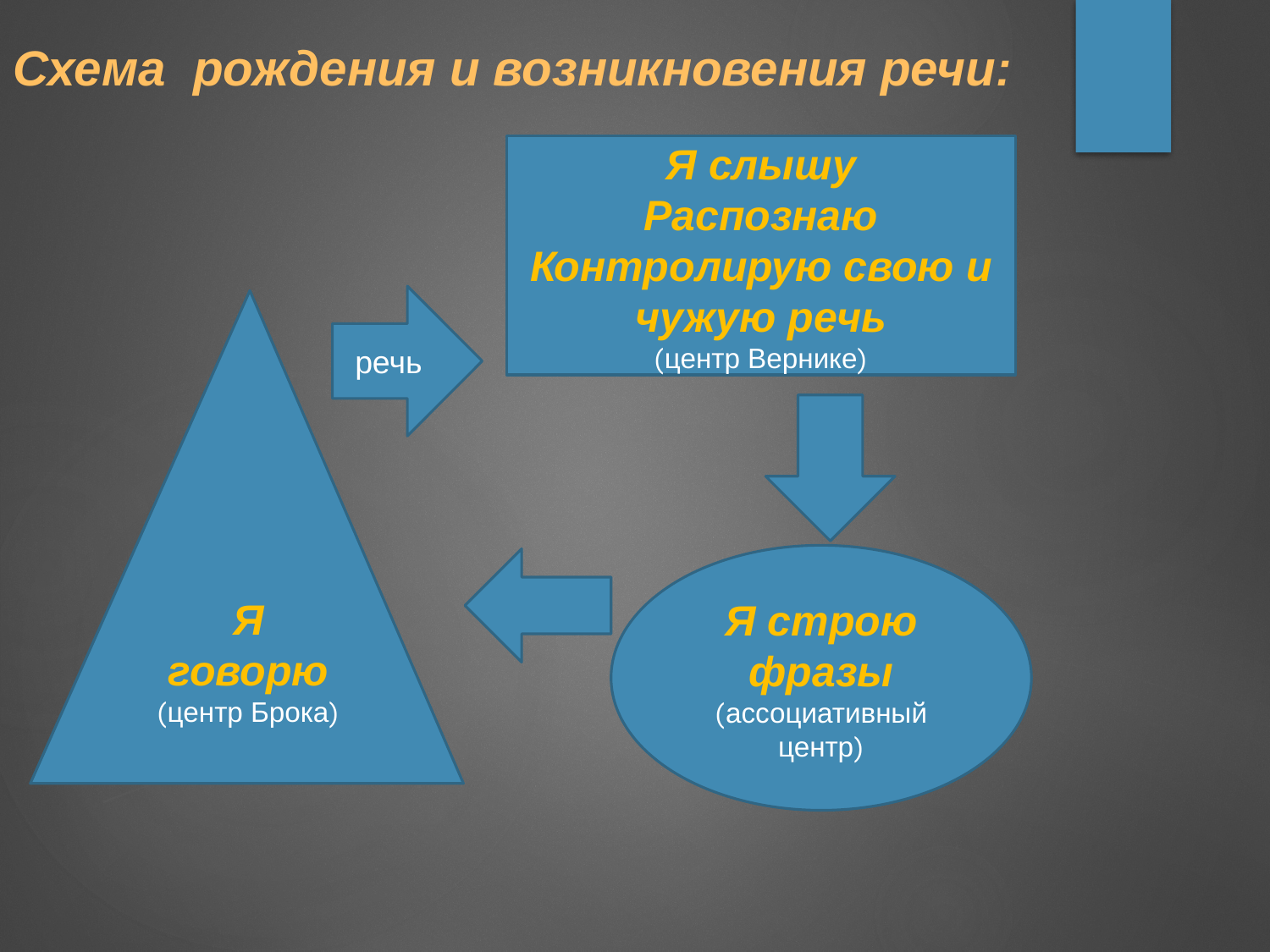

# Схема  рождения и возникновения речи:
Я слышу
Распознаю
Контролирую свою и чужую речь
(центр Вернике)
речь
Я говорю
(центр Брока)

Я строю фразы
(ассоциативный центр)